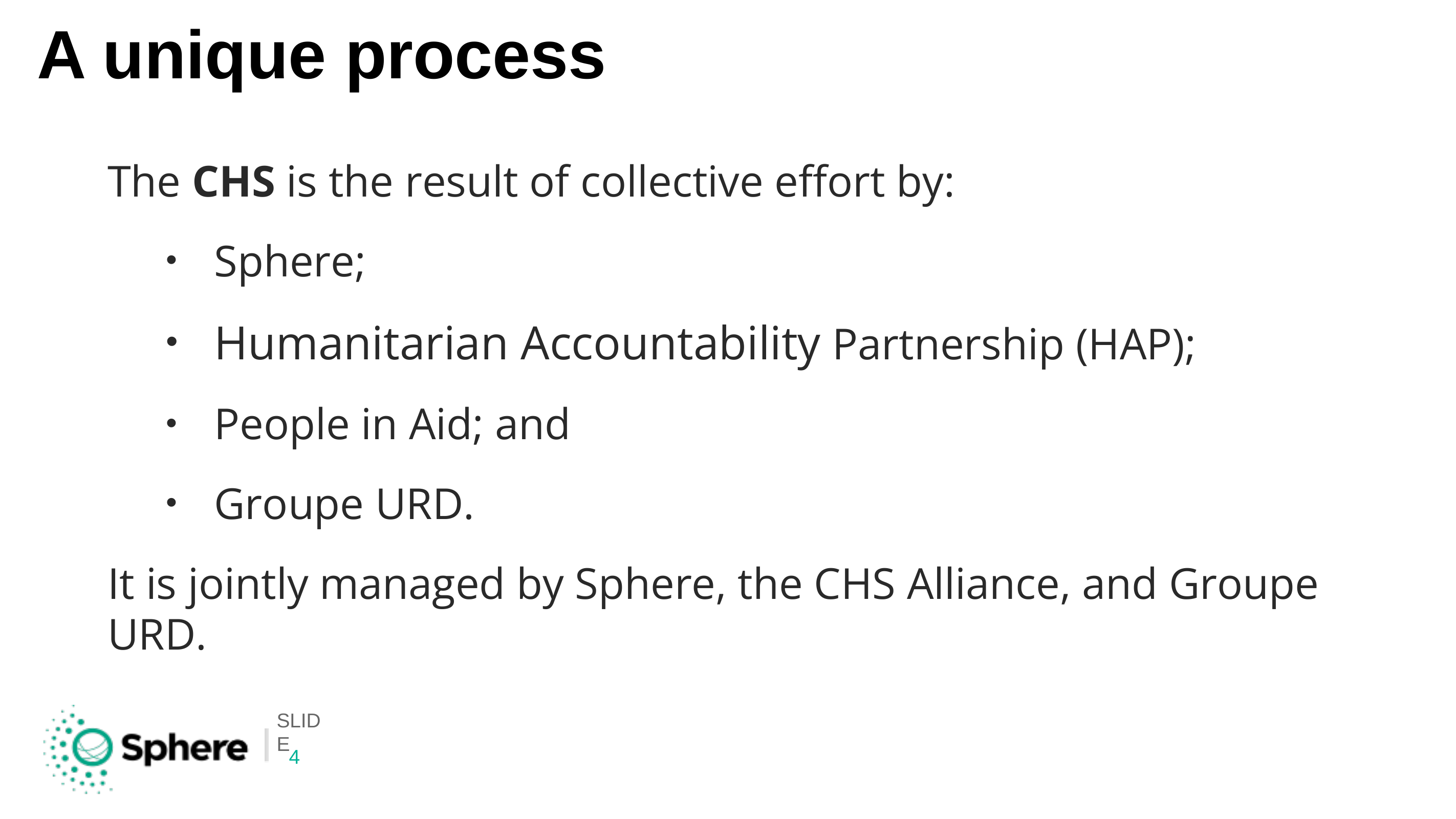

# A unique process
The CHS is the result of collective effort by:
Sphere;
Humanitarian Accountability Partnership (HAP);
People in Aid; and
Groupe URD.
It is jointly managed by Sphere, the CHS Alliance, and Groupe URD.
4